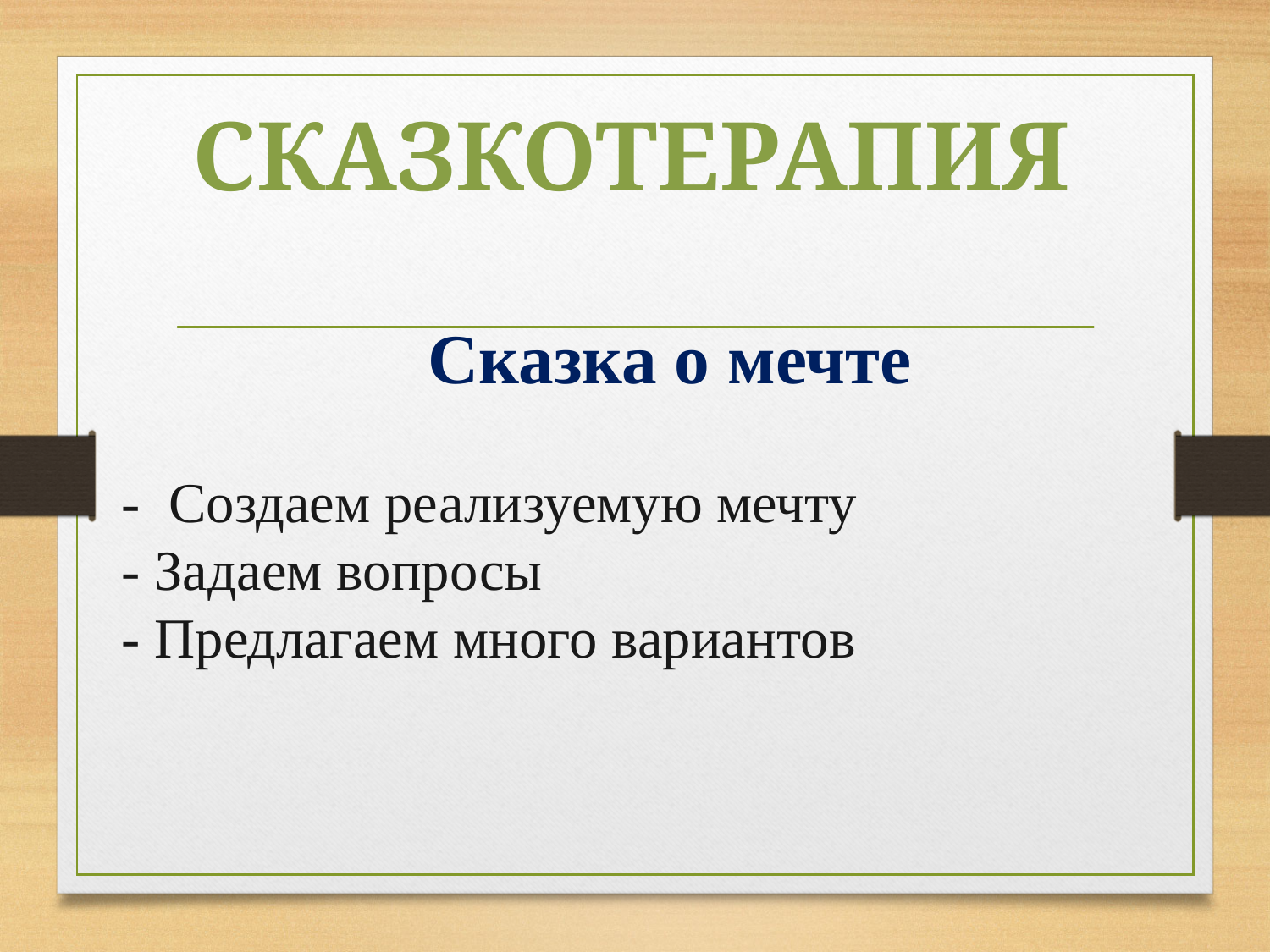

сказкотерапия
Сказка о мечте

-  Создаем реализуемую мечту
- Задаем вопросы
- Предлагаем много вариантов